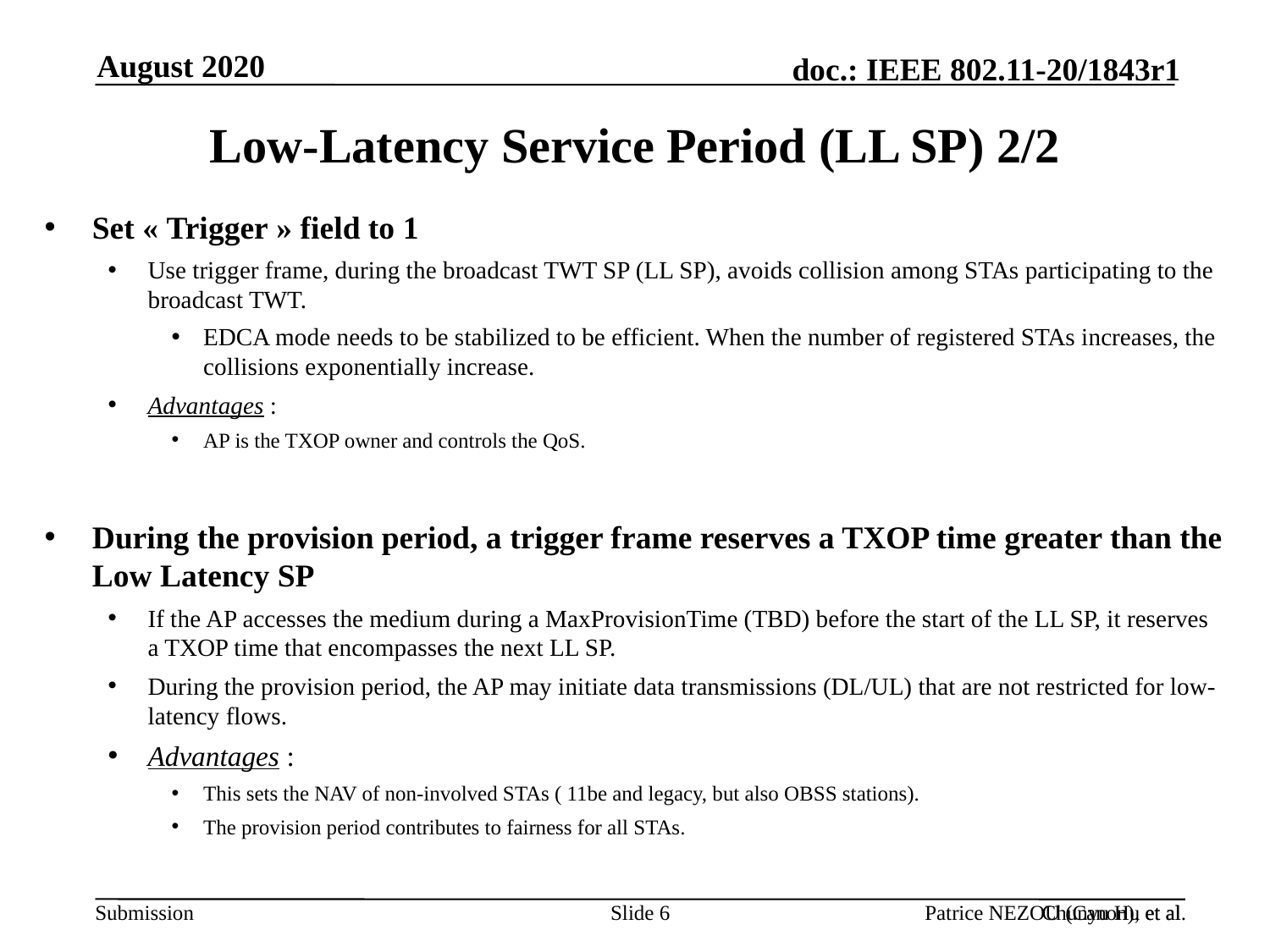

Chunyu Hu et al.
August 2020
# Low-Latency Service Period (LL SP) 2/2
Set « Trigger » field to 1
Use trigger frame, during the broadcast TWT SP (LL SP), avoids collision among STAs participating to the broadcast TWT.
EDCA mode needs to be stabilized to be efficient. When the number of registered STAs increases, the collisions exponentially increase.
Advantages :
AP is the TXOP owner and controls the QoS.

During the provision period, a trigger frame reserves a TXOP time greater than the Low Latency SP
If the AP accesses the medium during a MaxProvisionTime (TBD) before the start of the LL SP, it reserves a TXOP time that encompasses the next LL SP.
During the provision period, the AP may initiate data transmissions (DL/UL) that are not restricted for low-latency flows.
Advantages :
This sets the NAV of non-involved STAs ( 11be and legacy, but also OBSS stations).
The provision period contributes to fairness for all STAs.
Slide 6
Patrice NEZOU (Canon), et al